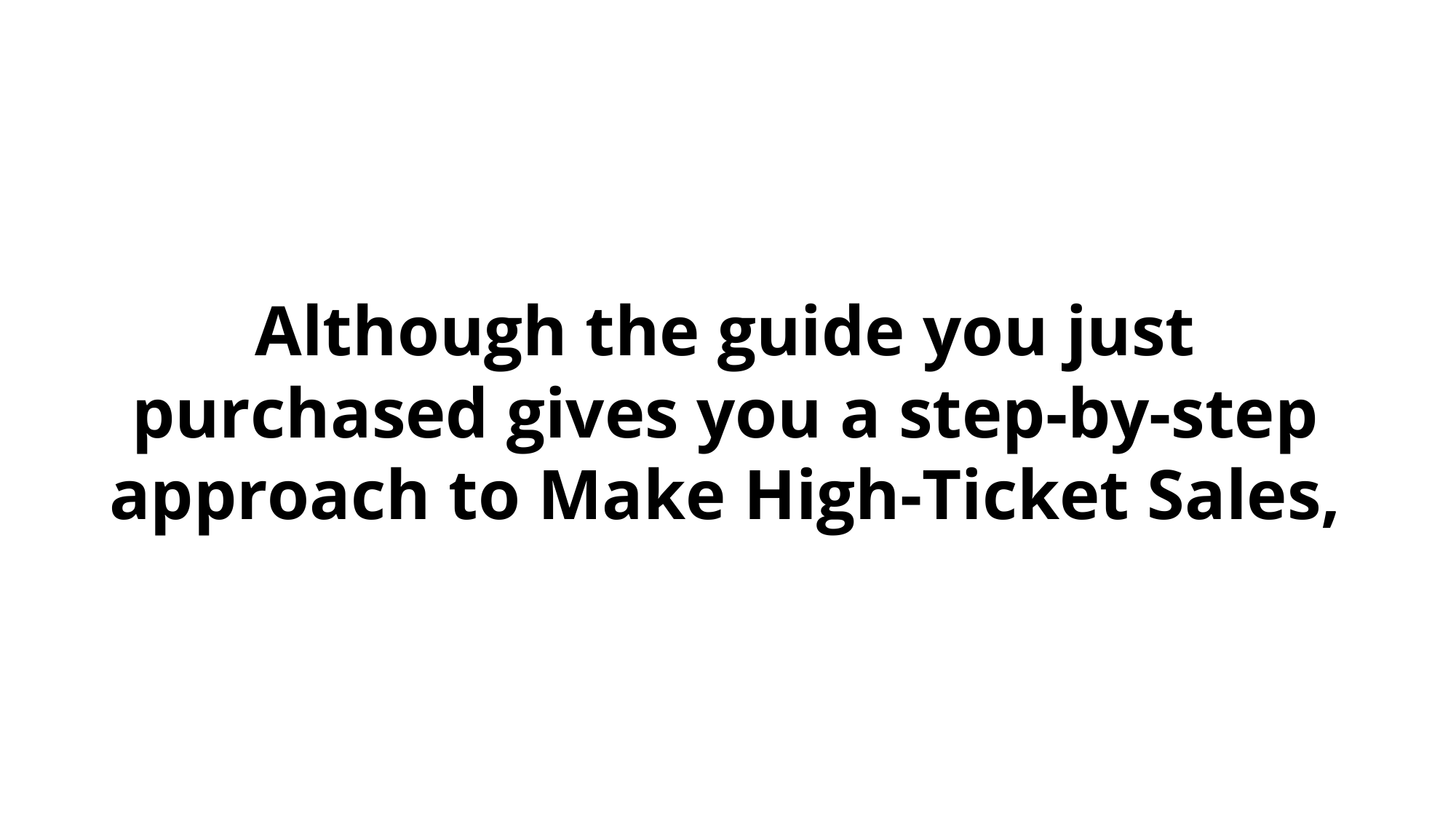

Although the guide you just purchased gives you a step-by-step approach to Make High-Ticket Sales,